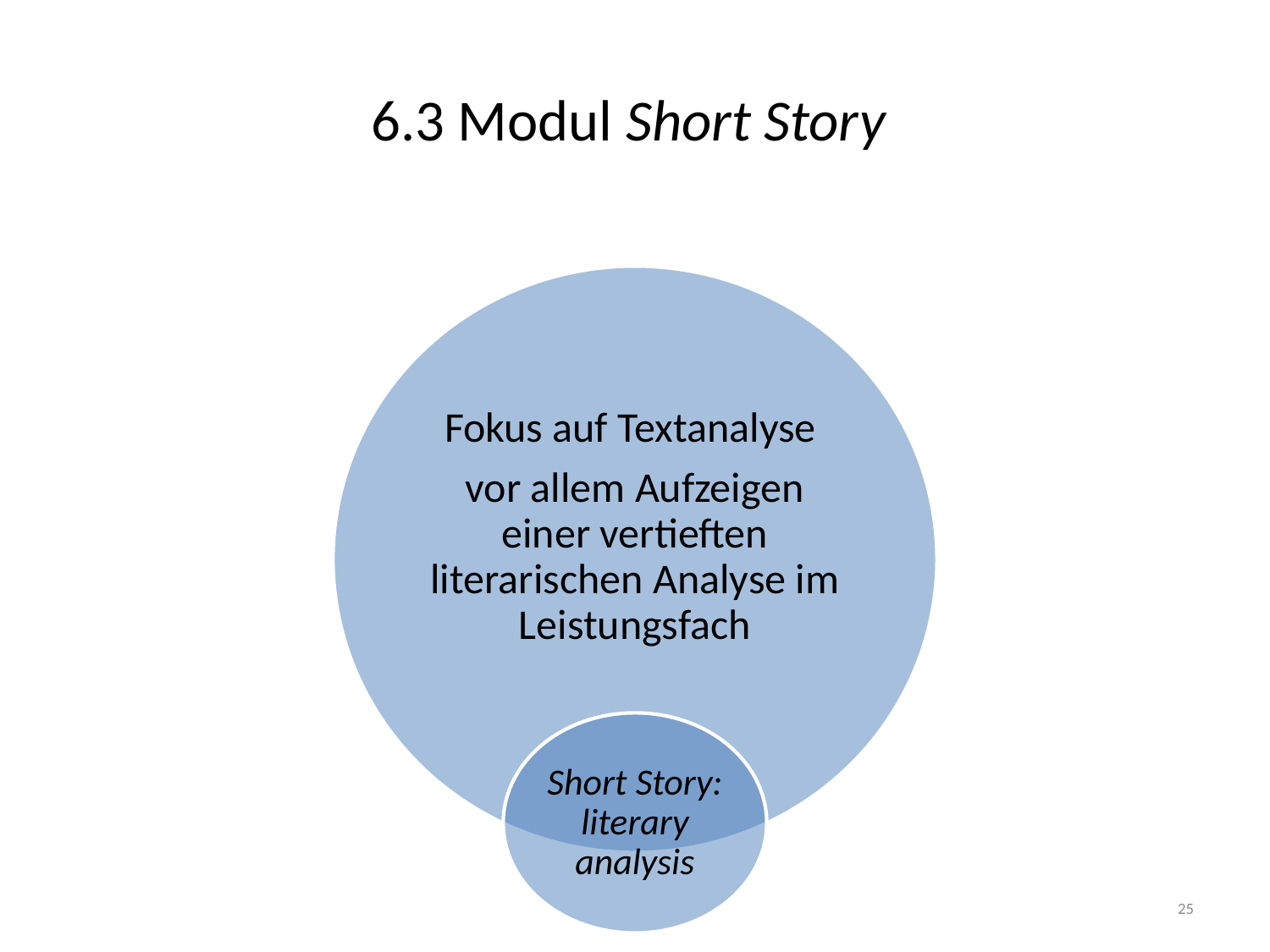

# 6.3 Modul Short Story
Fokus auf Textanalyse
vor allem Aufzeigen einer vertieften literarischen Analyse im Leistungsfach

Short Story: literary analysis
25